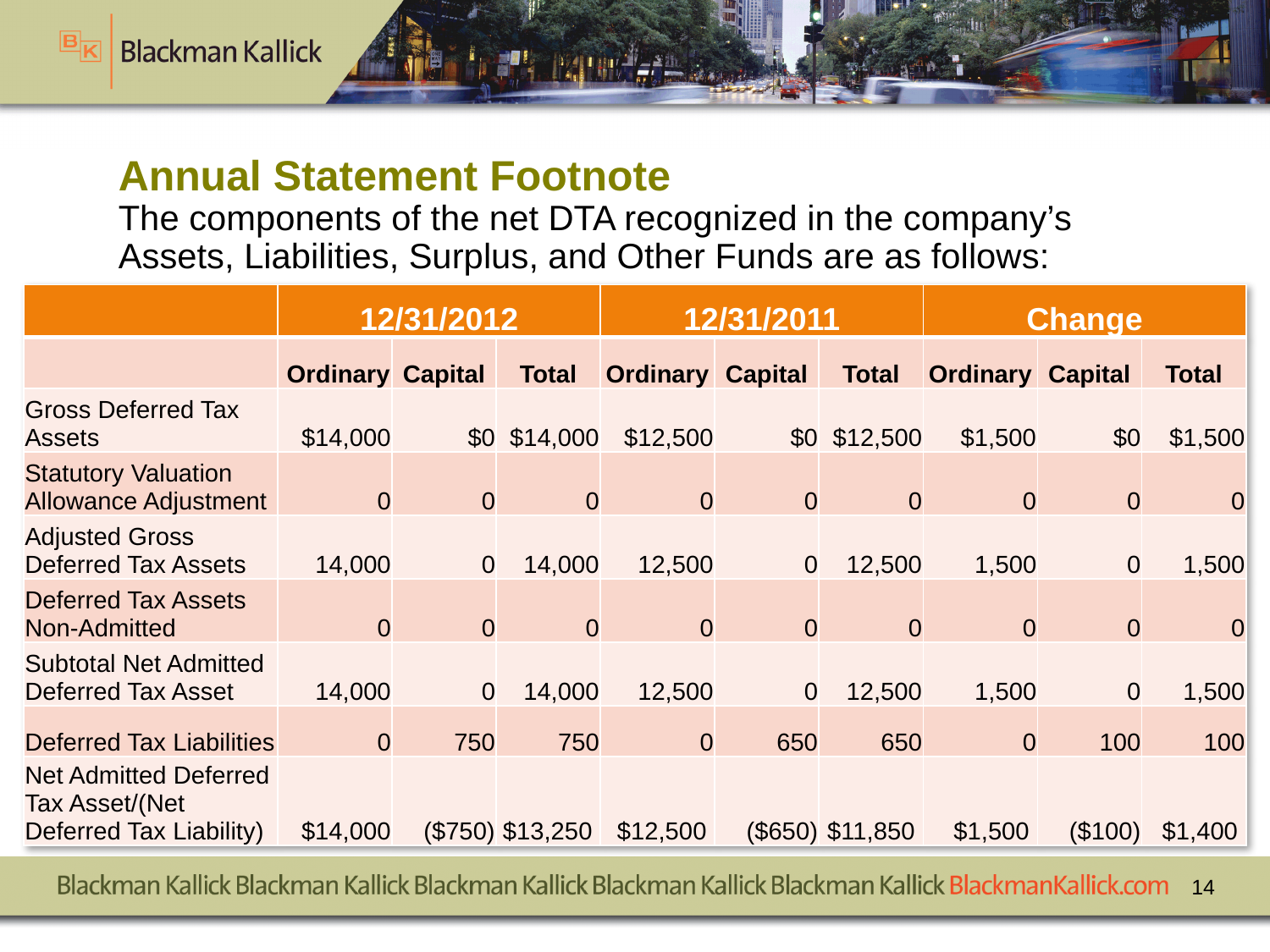

# Annual Statement Footnote The components of the net DTA recognized in the company’s Assets, Liabilities, Surplus, and Other Funds are as follows:
|  | 12/31/2012 |  |  | 12/31/2011 |  |  | Change |  |  |
| --- | --- | --- | --- | --- | --- | --- | --- | --- | --- |
|  | Ordinary | Capital | Total | Ordinary | Capital | Total | Ordinary | Capital | Total |
| Gross Deferred Tax Assets | $14,000 | $0 | $14,000 | $12,500 | $0 | $12,500 | $1,500 | $0 | $1,500 |
| Statutory Valuation Allowance Adjustment | 0 | 0 | 0 | 0 | 0 | 0 | 0 | 0 | 0 |
| Adjusted Gross Deferred Tax Assets | 14,000 | 0 | 14,000 | 12,500 | 0 | 12,500 | 1,500 | 0 | 1,500 |
| Deferred Tax Assets Non-Admitted | 0 | 0 | 0 | 0 | 0 | 0 | 0 | 0 | 0 |
| Subtotal Net Admitted Deferred Tax Asset | 14,000 | 0 | 14,000 | 12,500 | 0 | 12,500 | 1,500 | 0 | 1,500 |
| Deferred Tax Liabilities | 0 | 750 | 750 | 0 | 650 | 650 | 0 | 100 | 100 |
| Net Admitted Deferred Tax Asset/(Net Deferred Tax Liability) | $14,000 | ($750) | $13,250 | $12,500 | ($650) | $11,850 | $1,500 | ($100) | $1,400 |